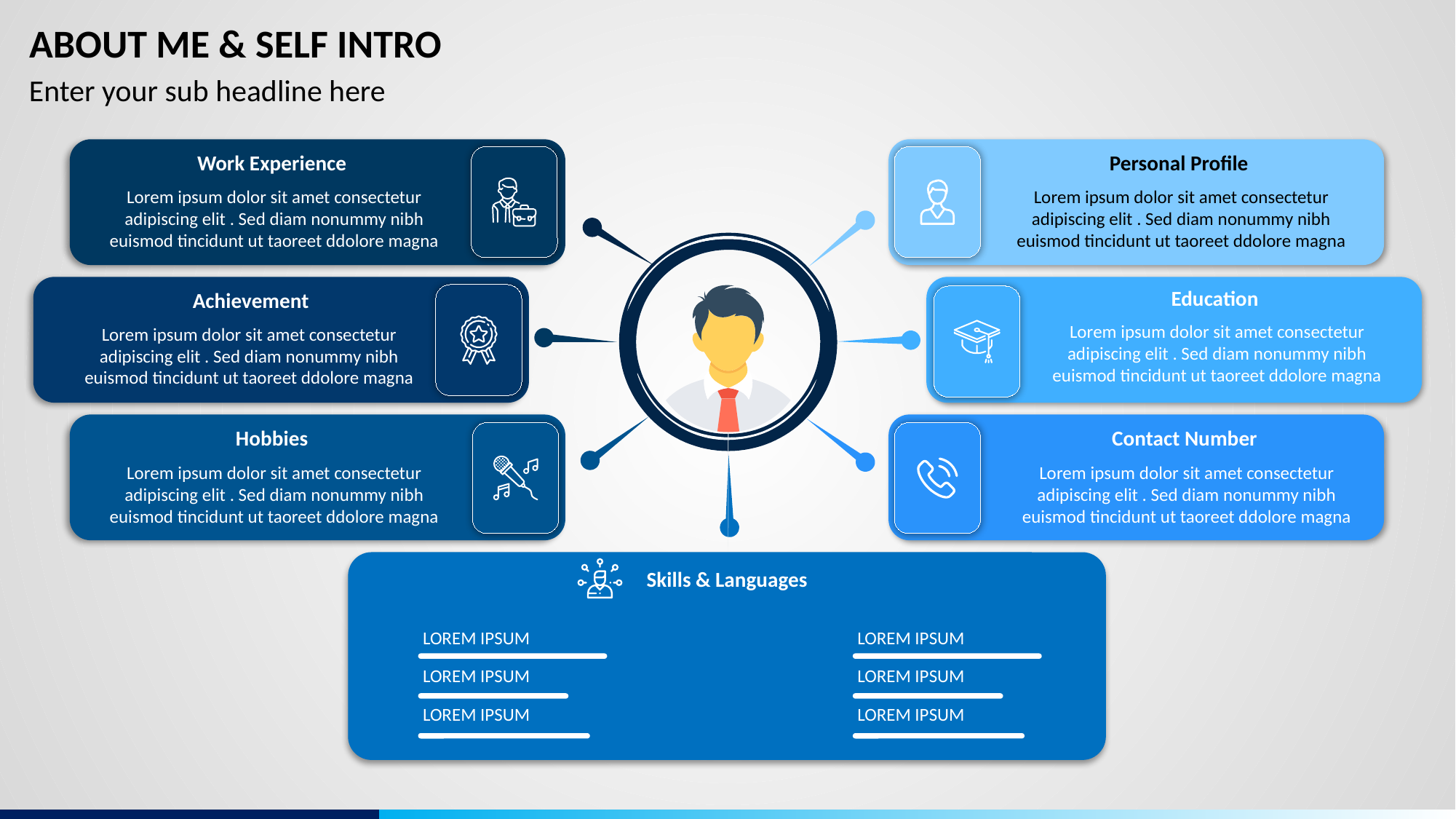

# ABOUT ME & SELF INTRO
Enter your sub headline here

Work Experience
Personal Profile

Lorem ipsum dolor sit amet consectetur adipiscing elit . Sed diam nonummy nibh euismod tincidunt ut taoreet ddolore magna
Lorem ipsum dolor sit amet consectetur adipiscing elit . Sed diam nonummy nibh euismod tincidunt ut taoreet ddolore magna

Education
Achievement

Lorem ipsum dolor sit amet consectetur adipiscing elit . Sed diam nonummy nibh euismod tincidunt ut taoreet ddolore magna

Lorem ipsum dolor sit amet consectetur adipiscing elit . Sed diam nonummy nibh euismod tincidunt ut taoreet ddolore magna

Hobbies
Contact Number

Lorem ipsum dolor sit amet consectetur adipiscing elit . Sed diam nonummy nibh euismod tincidunt ut taoreet ddolore magna
Lorem ipsum dolor sit amet consectetur adipiscing elit . Sed diam nonummy nibh euismod tincidunt ut taoreet ddolore magna

Skills & Languages
LOREM IPSUM
LOREM IPSUM

LOREM IPSUM
LOREM IPSUM

LOREM IPSUM
LOREM IPSUM